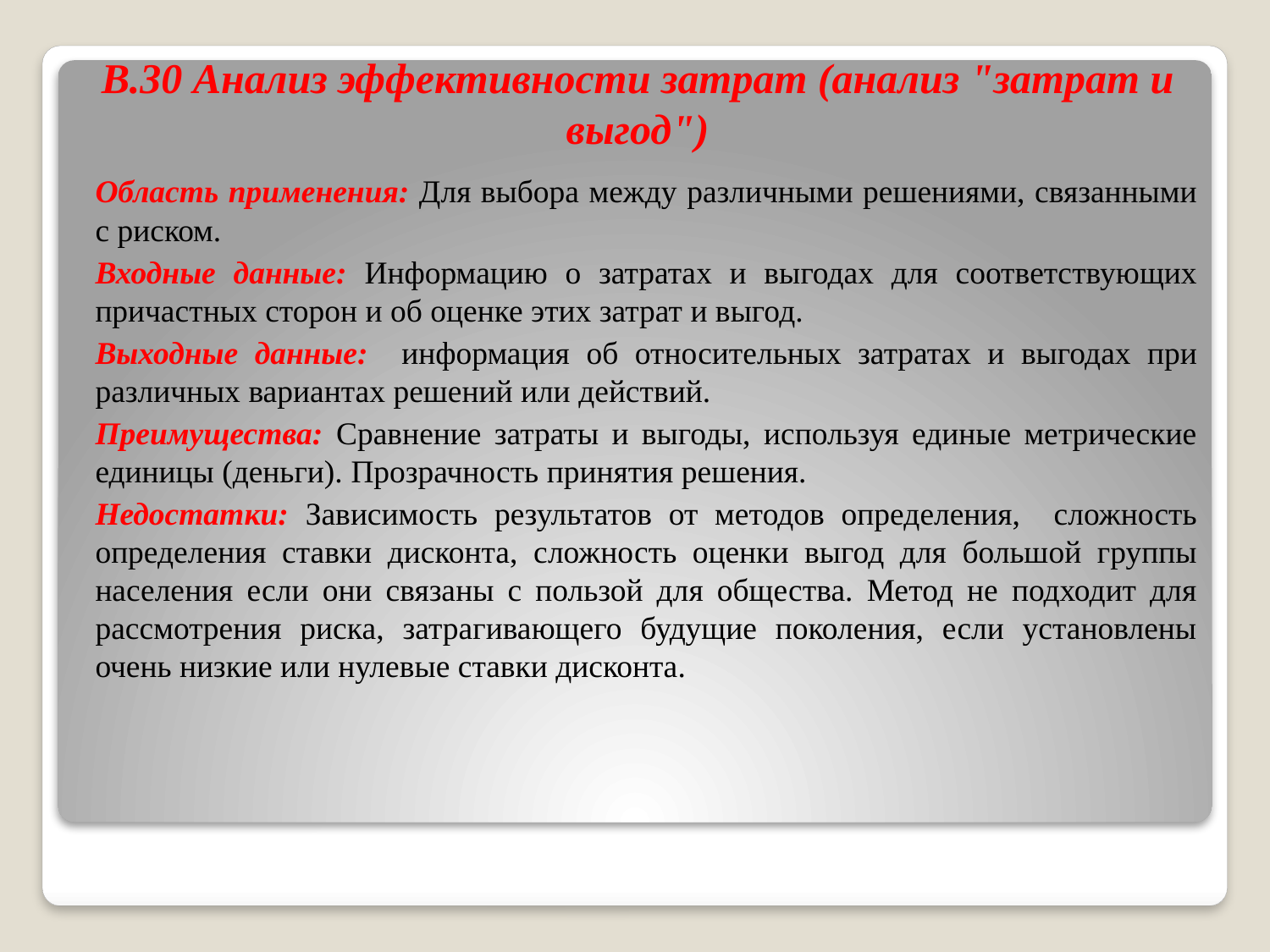

# B.30 Анализ эффективности затрат (анализ "затрат и выгод")
Область применения: Для выбора между различными решениями, связанными с риском.
Входные данные: Информацию о затратах и выгодах для соответствующих причастных сторон и об оценке этих затрат и выгод.
Выходные данные:  информация об относительных затратах и выгодах при различных вариантах решений или действий.
Преимущества: Сравнение затраты и выгоды, используя единые метрические единицы (деньги). Прозрачность принятия решения.
Недостатки: Зависимость результатов от методов определения,  сложность определения ставки дисконта, сложность оценки выгод для большой группы населения если они связаны с пользой для общества. Метод не подходит для рассмотрения риска, затрагивающего будущие поколения, если установлены очень низкие или нулевые ставки дисконта.